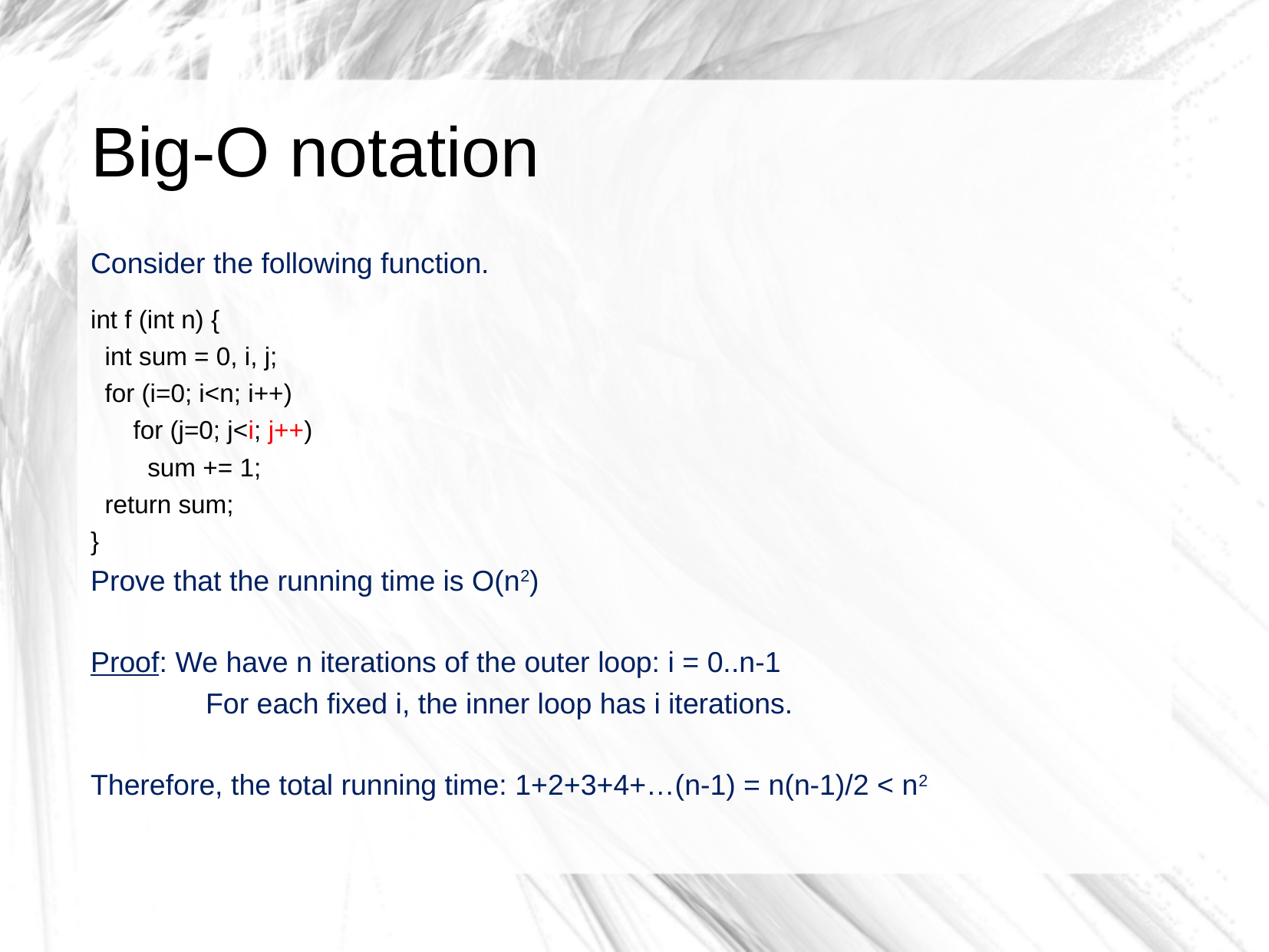

# Big-O notation
Consider the following function.
int f (int n) {
  int sum = 0, i, j;
  for (i=0; i<n; i++)
      for (j=0; j<i; j++)
        sum += 1;
  return sum;
}
Prove that the running time is O(n2)

Proof: We have n iterations of the outer loop: i = 0..n-1
	For each fixed i, the inner loop has i iterations.

Therefore, the total running time: 1+2+3+4+…(n-1) = n(n-1)/2 < n2